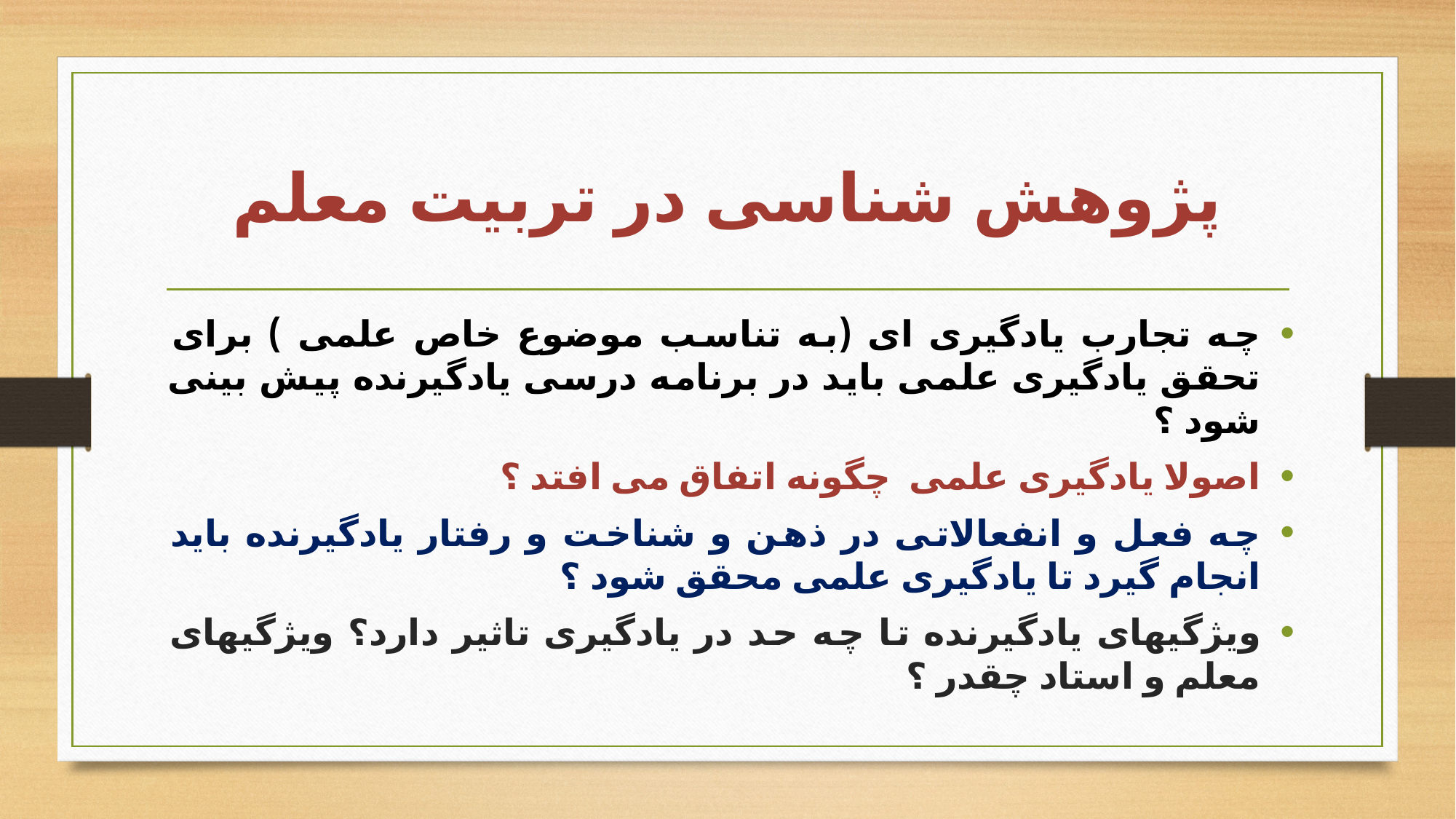

# پژوهش شناسی در تربیت معلم
چه تجارب یادگیری ای (به تناسب موضوع خاص علمی ) برای تحقق یادگیری علمی باید در برنامه درسی یادگیرنده پیش بینی شود ؟
اصولا یادگیری علمی  چگونه اتفاق می افتد ؟
چه فعل و انفعالاتی در ذهن و شناخت و رفتار یادگیرنده باید انجام گیرد تا یادگیری علمی محقق شود ؟
ویژگیهای یادگیرنده تا چه حد در یادگیری تاثیر دارد؟ ویژگیهای معلم و استاد چقدر ؟